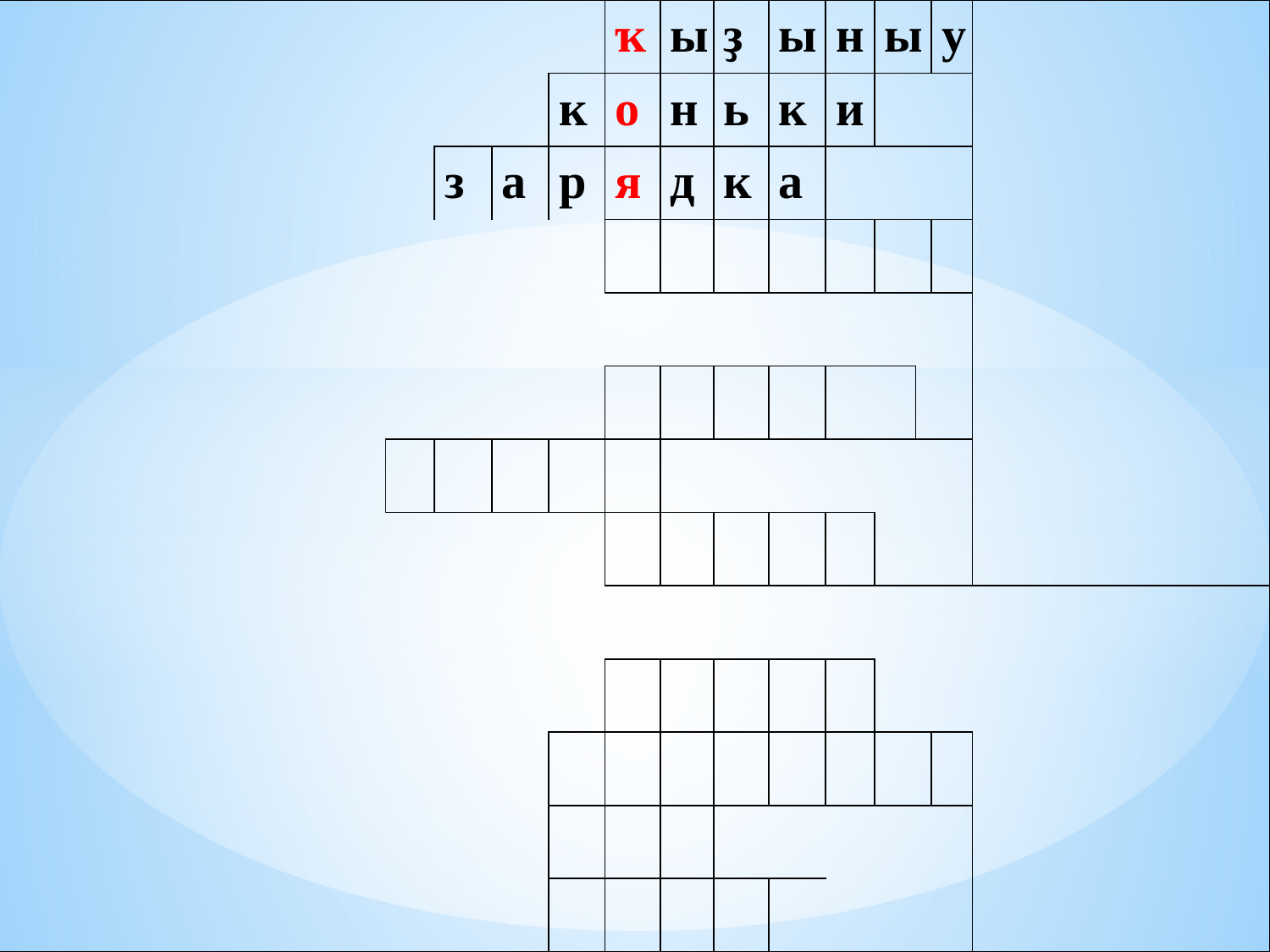

|  |  |  |  |  | ҡ | ы | ҙ | ы | н | ы |  | у |  |
| --- | --- | --- | --- | --- | --- | --- | --- | --- | --- | --- | --- | --- | --- |
|  |  |  |  | к | о | н | ь | к | и |  |  |  |  |
|  |  | з | а | р | я | д | к | а |  |  |  |  |  |
|  |  |  |  |  |  |  |  |  |  |  |  |  |  |
|  |  |  |  |  |  |  |  |  |  |  |  |  |  |
|  |  |  |  |  |  |  |  |  |  |  |  |  |  |
|  |  |  |  |  |  |  |  |  |  |  |  |  |  |
|  |  |  |  |  |  |  |  |  |  |  |  |  |  |
|  |  |  |  |  |  |  |  |  |  |  |  |  |  |
|  |  |  |  |  |  |  |  |  |  |  |  |  |  |
|  |  |  |  |  |  |  |  |  |  |  |  |  |  |
|  |  |  |  |  |  |  |  |  |  |  |  |  |  |
|  |  |  |  |  |  |  |  |  |  |  |  |  |  |